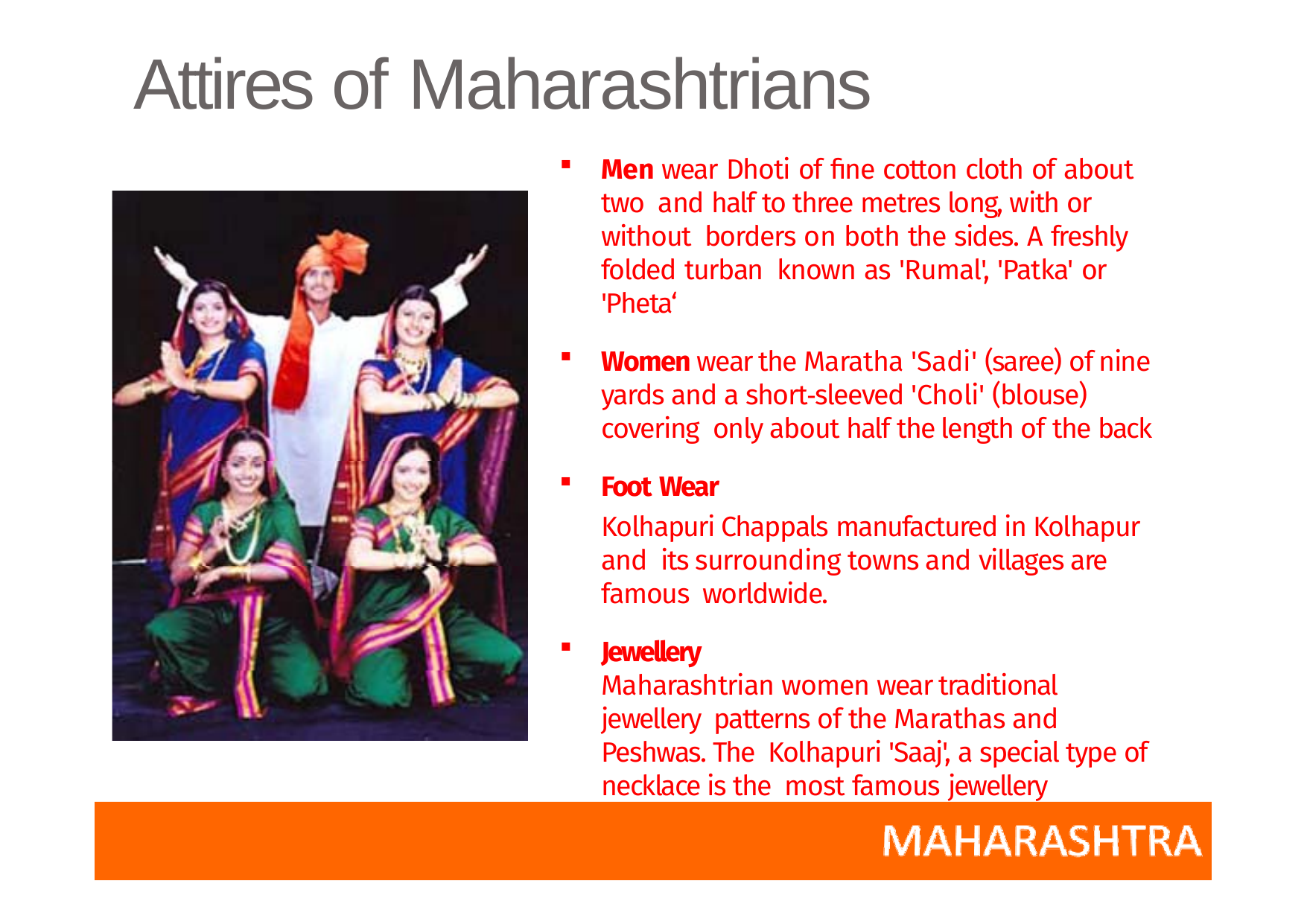

# Attires of Maharashtrians
Men wear Dhoti of fine cotton cloth of about two  and half to three metres long, with or without  borders on both the sides. A freshly folded turban  known as 'Rumal', 'Patka' or 'Pheta‘
Women wear the Maratha 'Sadi' (saree) of nine  yards and a short‐sleeved 'Choli' (blouse) covering  only about half the length of the back
Foot Wear
Kolhapuri Chappals manufactured in Kolhapur and  its surrounding towns and villages are famous  worldwide.
Jewellery
Maharashtrian women wear traditional jewellery  patterns of the Marathas and Peshwas. The  Kolhapuri 'Saaj', a special type of necklace is the  most famous jewellery

Dainik Bhaskar Group